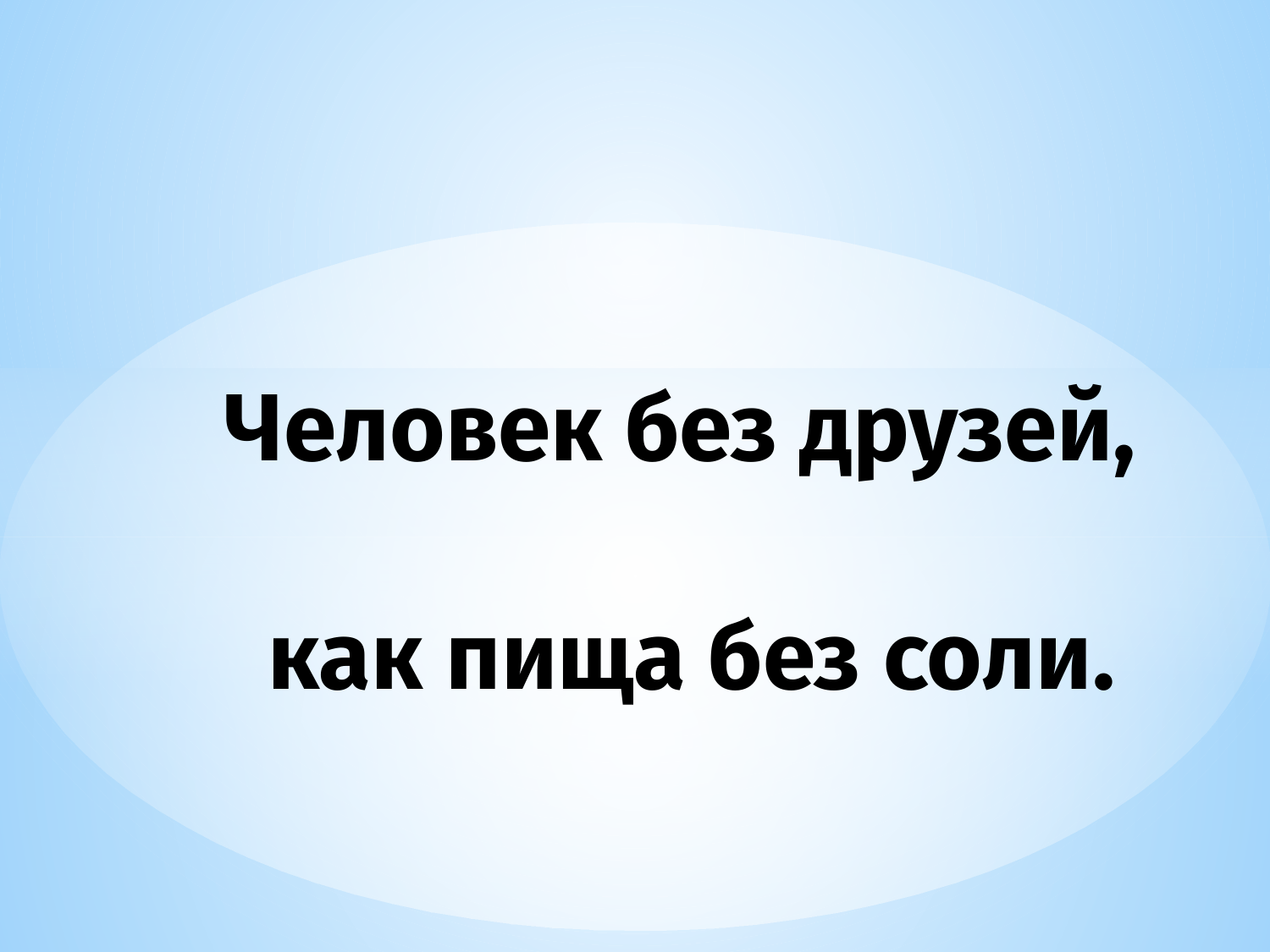

# Человек без друзей, как пища без соли.